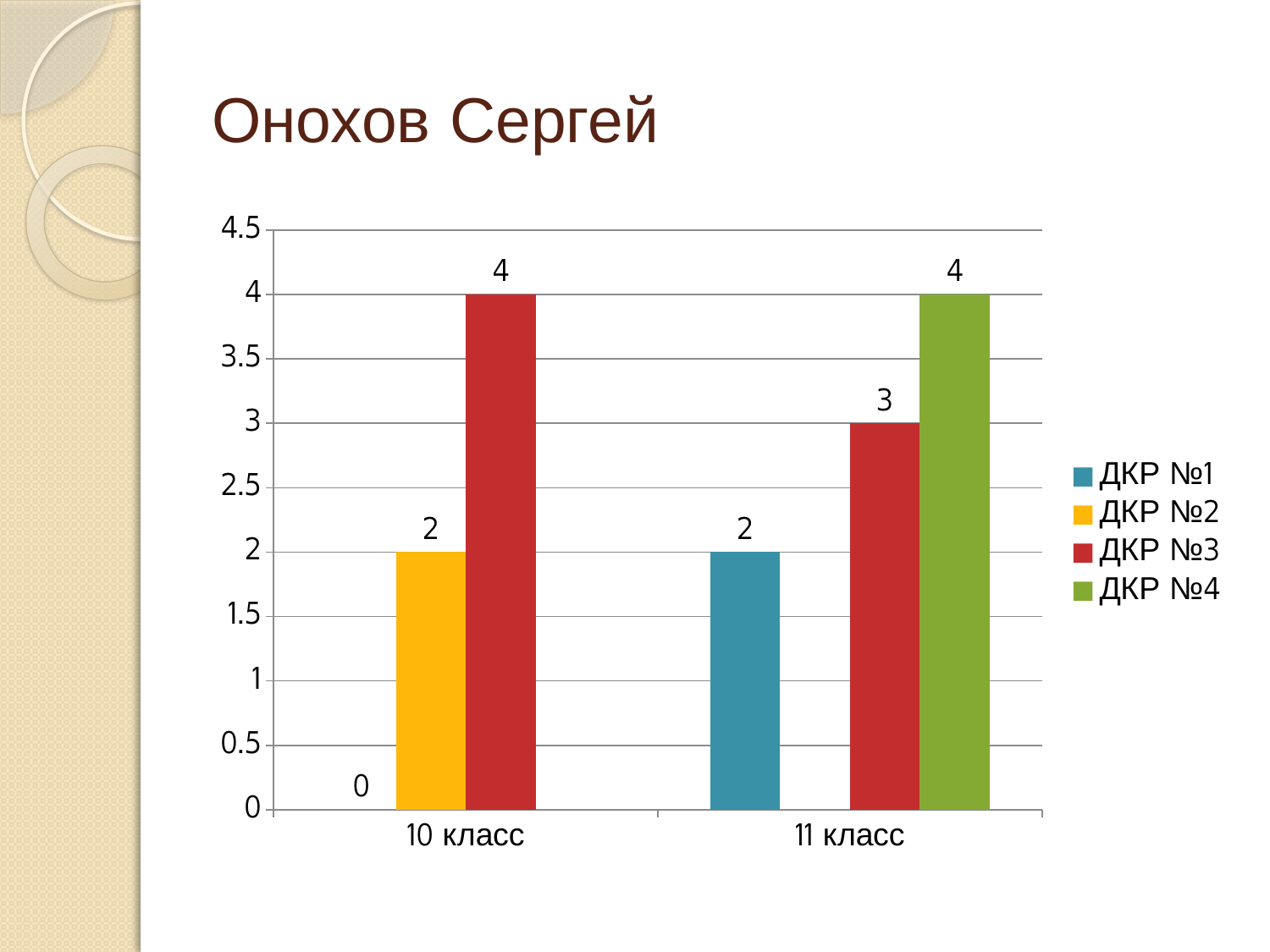

# Онохов Сергей

### Chart

| Category | ДКР №1 | ДКР №2 | ДКР №3 | ДКР №4 |
|---|---|---|---|---|
| 10 класс | 0.0 | 2.0 | 4.0 | None |
| 11 класс | 2.0 | None | 3.0 | 4.0 |